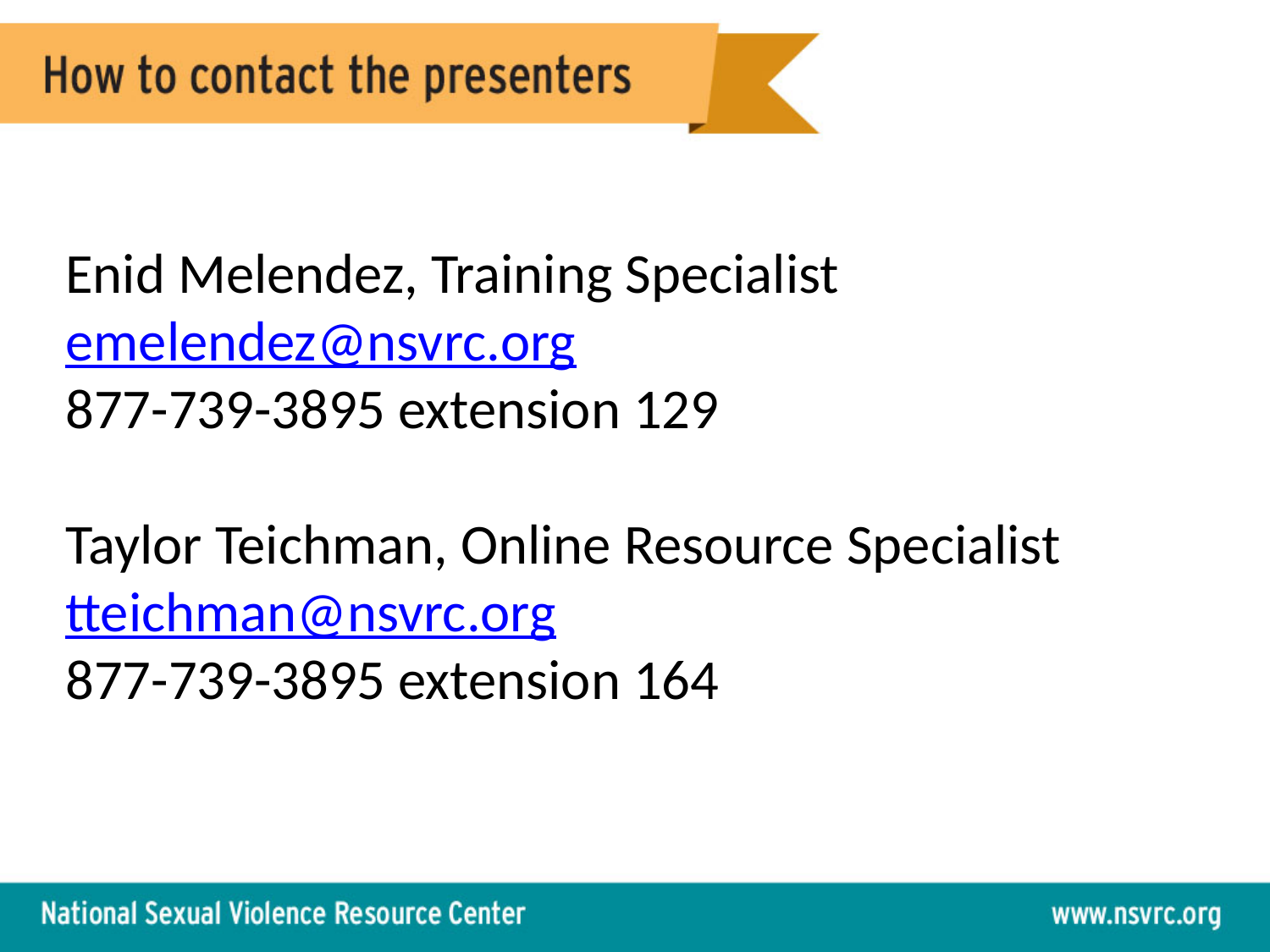

# Enid Melendez, Training Specialist emelendez@nsvrc.org 877-739-3895 extension 129 Taylor Teichman, Online Resource Specialist tteichman@nsvrc.org 877-739-3895 extension 164